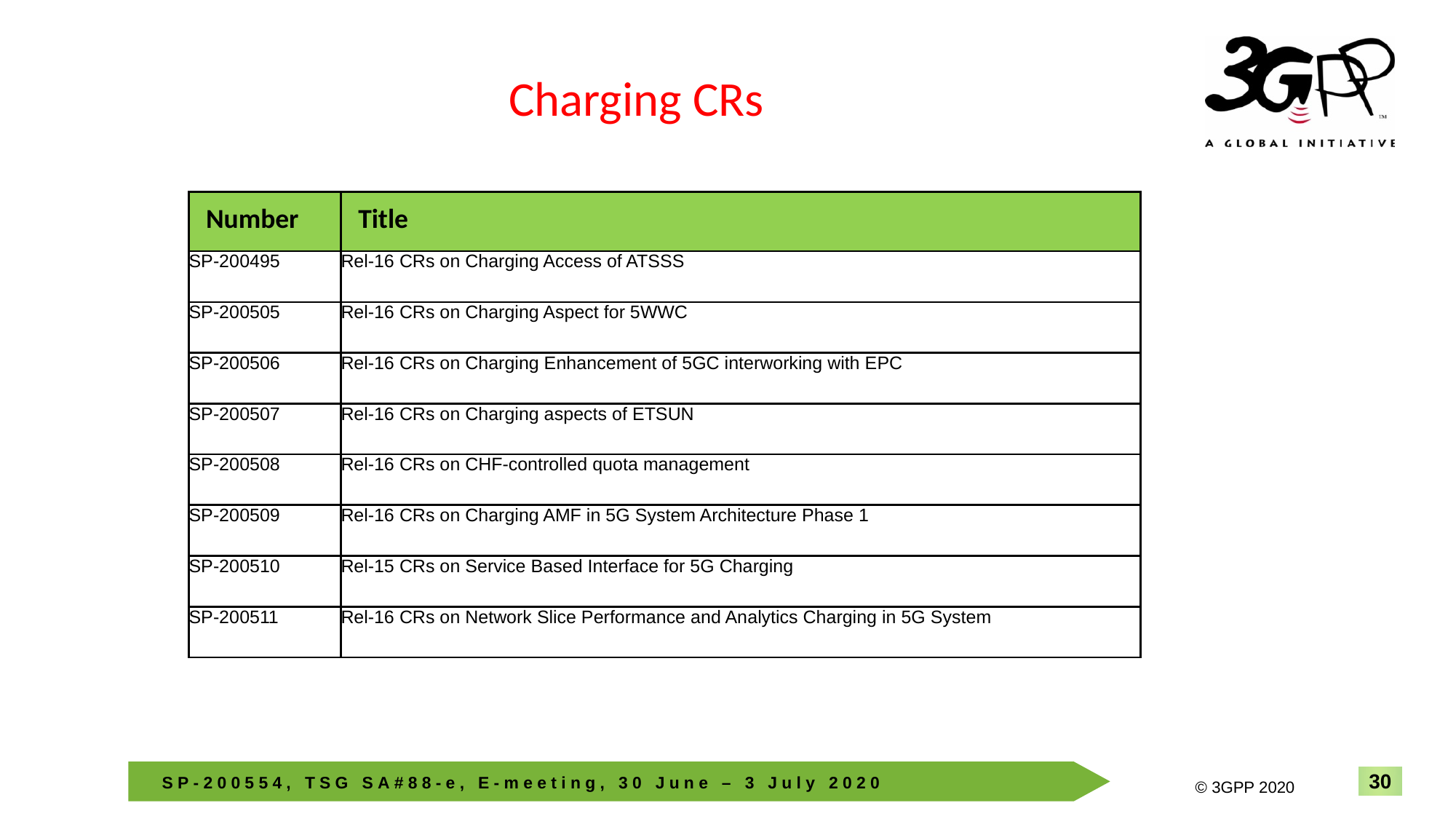

Charging CRs

| Number | Title |
| --- | --- |
| SP-200495 | Rel-16 CRs on Charging Access of ATSSS |
| SP-200505 | Rel-16 CRs on Charging Aspect for 5WWC |
| SP-200506 | Rel-16 CRs on Charging Enhancement of 5GC interworking with EPC |
| SP-200507 | Rel-16 CRs on Charging aspects of ETSUN |
| SP-200508 | Rel-16 CRs on CHF-controlled quota management |
| SP-200509 | Rel-16 CRs on Charging AMF in 5G System Architecture Phase 1 |
| SP-200510 | Rel-15 CRs on Service Based Interface for 5G Charging |
| SP-200511 | Rel-16 CRs on Network Slice Performance and Analytics Charging in 5G System |